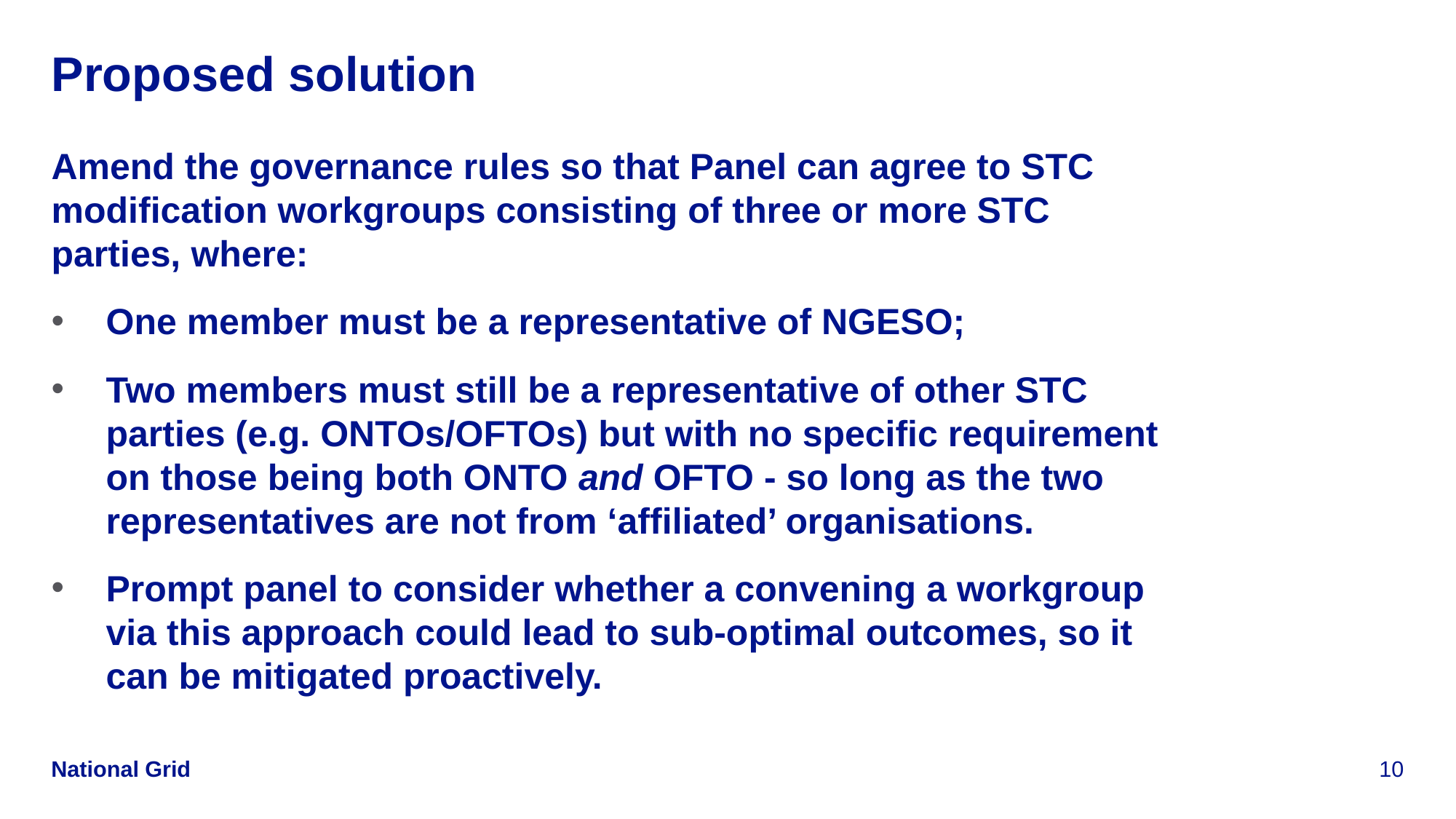

# Proposed solution
Amend the governance rules so that Panel can agree to STC modification workgroups consisting of three or more STC parties, where:
One member must be a representative of NGESO;
Two members must still be a representative of other STC parties (e.g. ONTOs/OFTOs) but with no specific requirement on those being both ONTO and OFTO - so long as the two representatives are not from ‘affiliated’ organisations.
Prompt panel to consider whether a convening a workgroup via this approach could lead to sub-optimal outcomes, so it can be mitigated proactively.